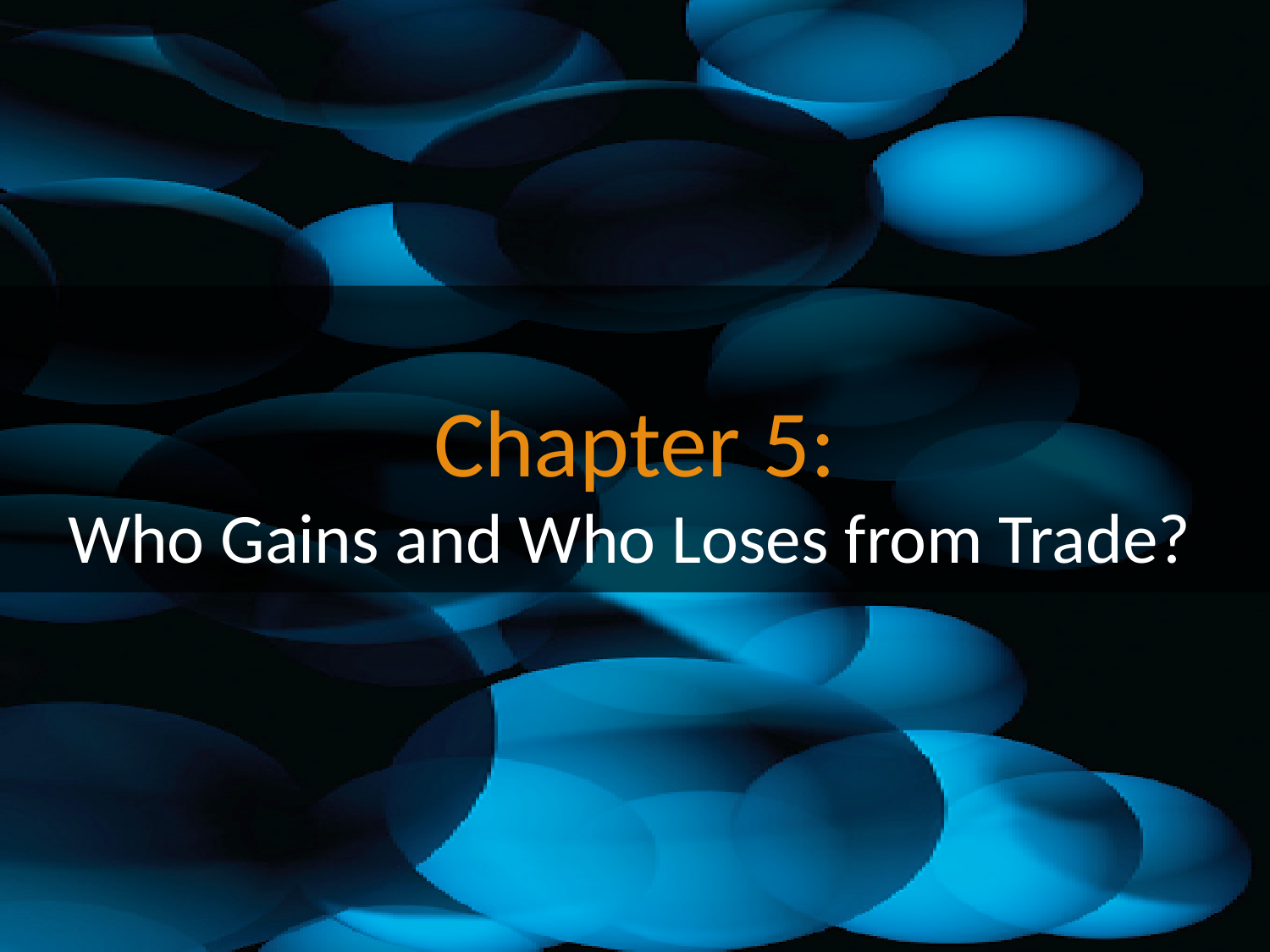

# Chapter 5:
Who Gains and Who Loses from Trade?